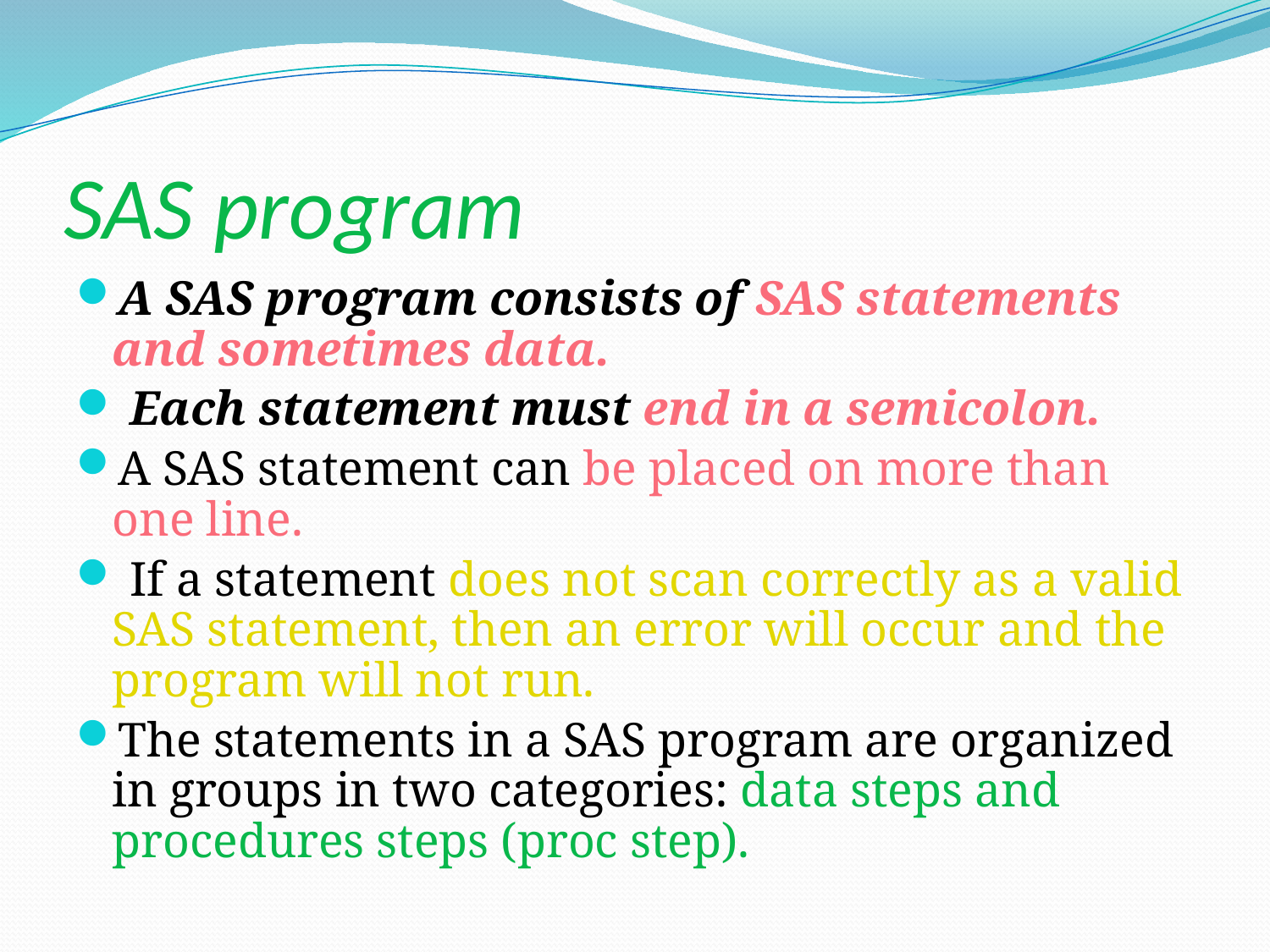

# SAS program
A SAS program consists of SAS statements and sometimes data.
 Each statement must end in a semicolon.
A SAS statement can be placed on more than one line.
 If a statement does not scan correctly as a valid SAS statement, then an error will occur and the program will not run.
The statements in a SAS program are organized in groups in two categories: data steps and procedures steps (proc step).